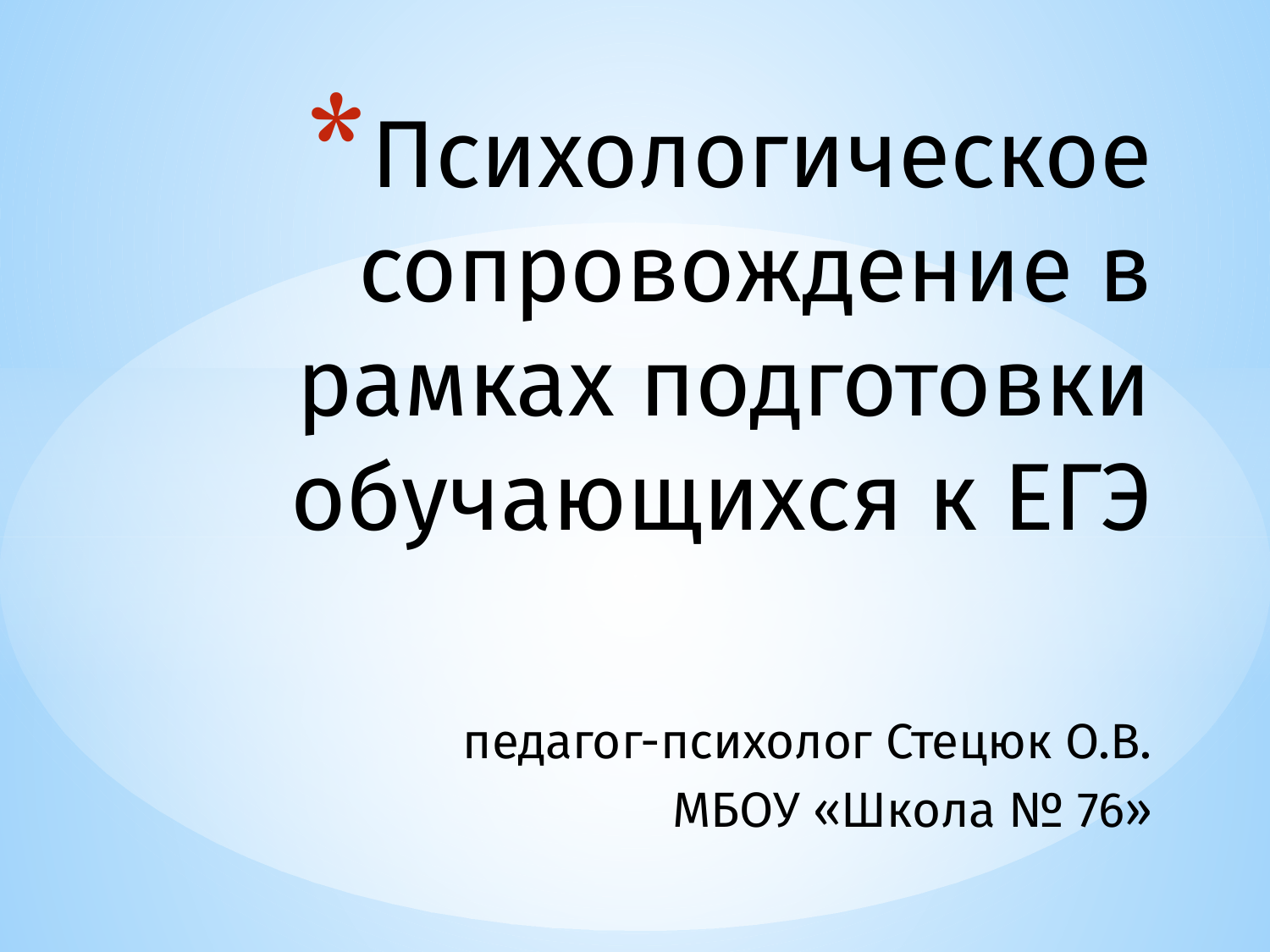

# Психологическое сопровождение в рамках подготовки обучающихся к ЕГЭ педагог-психолог Стецюк О.В. МБОУ «Школа № 76»